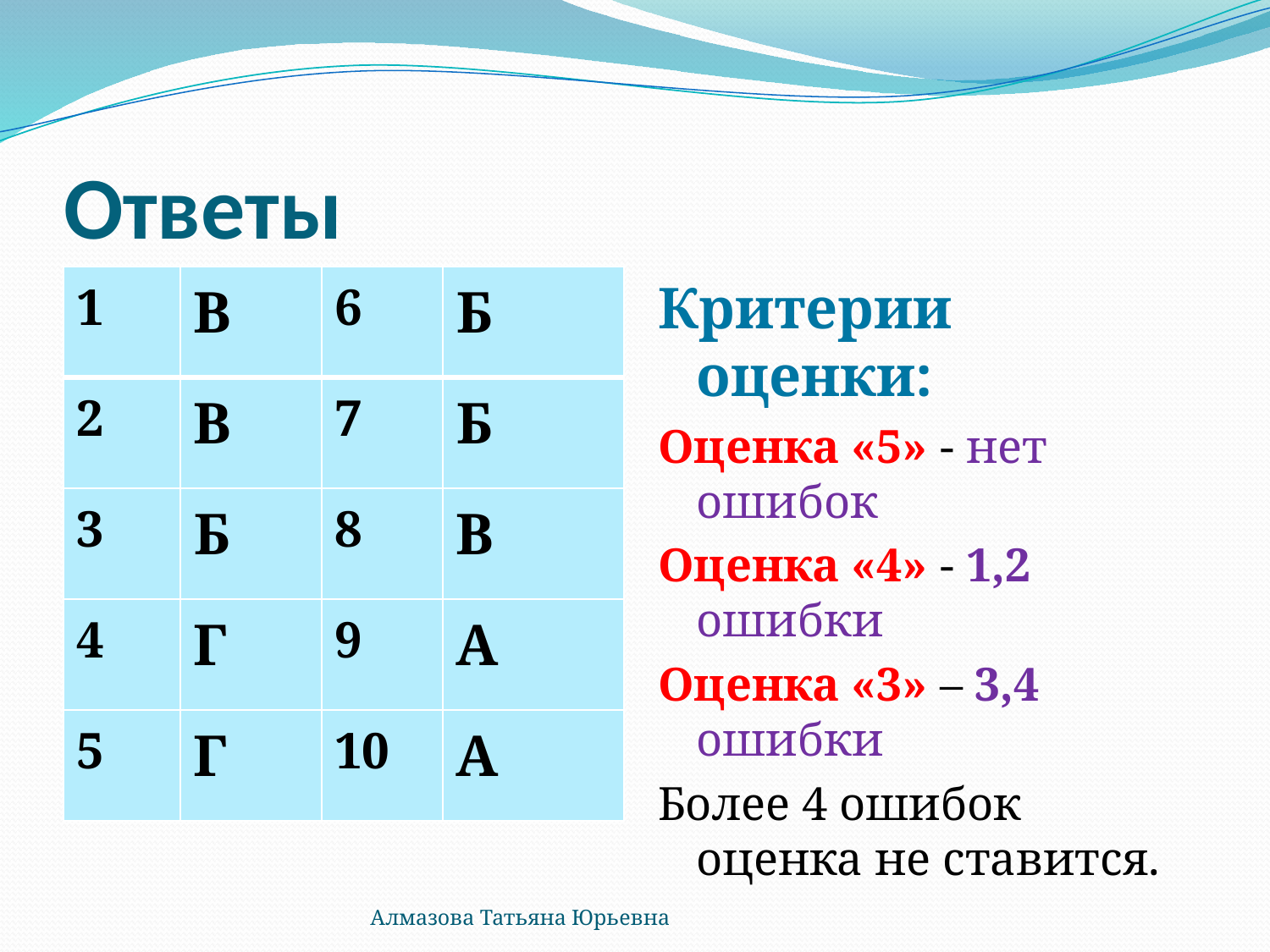

# Ответы
Критерии оценки:
Оценка «5» - нет ошибок
Оценка «4» - 1,2 ошибки
Оценка «3» – 3,4 ошибки
Более 4 ошибок оценка не ставится.
| 1 | В | 6 | Б |
| --- | --- | --- | --- |
| 2 | В | 7 | Б |
| 3 | Б | 8 | В |
| 4 | Г | 9 | А |
| 5 | Г | 10 | А |
Алмазова Татьяна Юрьевна